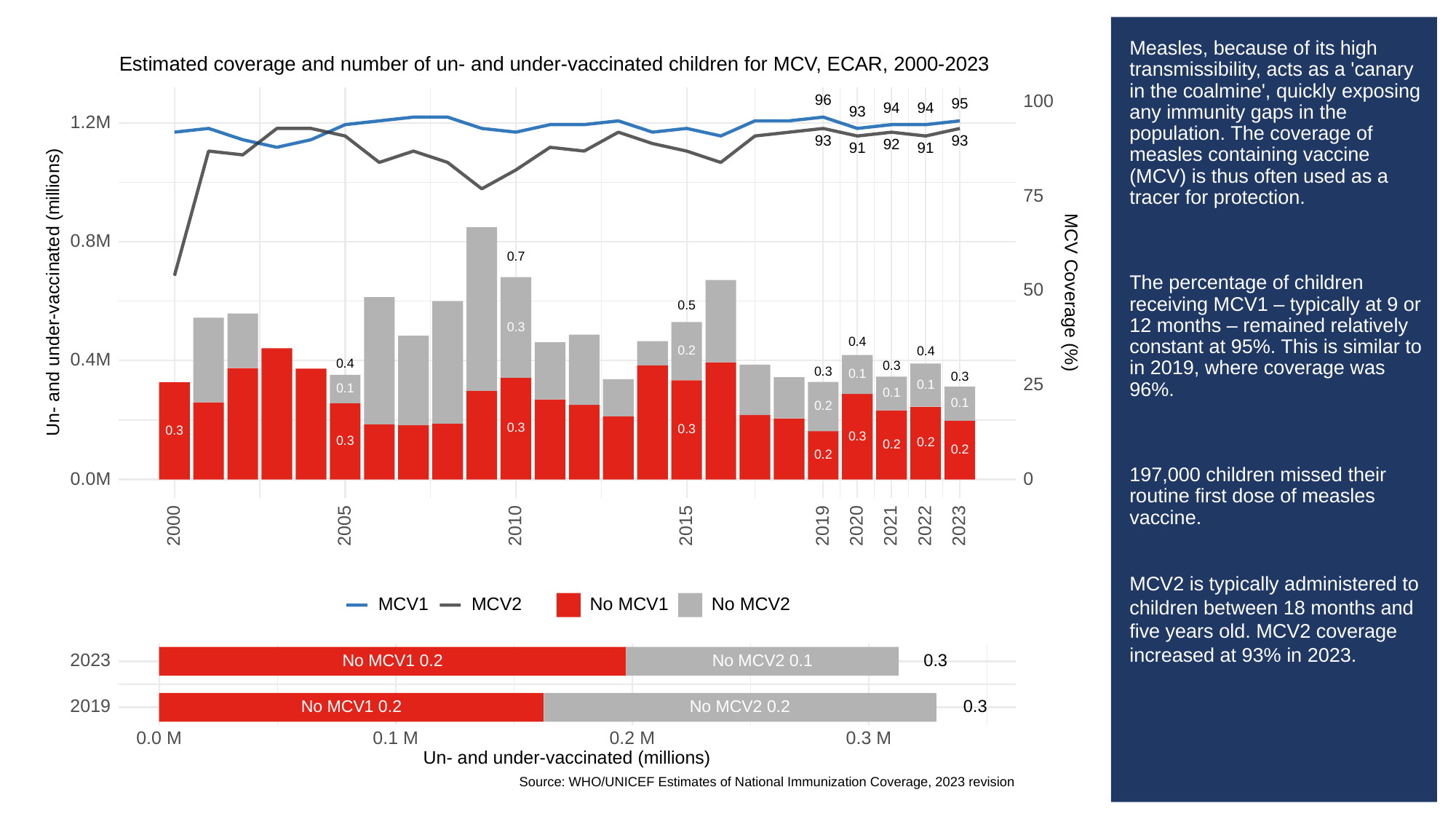

# Measles, because of its high transmissibility, acts as a 'canary in the coalmine', quickly exposing any immunity gaps in the population. The coverage of measles containing vaccine (MCV) is thus often used as a tracer for protection.

The percentage of children receiving MCV1 – typically at 9 or 12 months – remained relatively constant at 95%. This is similar to in 2019, where coverage was 96%.

197,000 children missed their routine first dose of measles vaccine.

MCV2 is typically administered to children between 18 months and five years old. MCV2 coverage increased at 93% in 2023.

Estimated coverage and number of un- and under-vaccinated children for MCV, ECAR, 2000-2023

100
96
95
94
94
93
1.2M

93
93
92
91
91

75

0.8M

0.7

50
Un- and under-vaccinated (millions)
MCV Coverage (%)

0.5

0.3

0.4

0.2
0.4

0.4M

0.4

0.3

0.3

0.1
0.3

25

0.1

0.1

0.1

0.1

0.2

0.3

0.3

0.3

0.3
0.3
0.2
0.2
0.2
0.2
0.0M
0

2023
2000
2005
2010
2015
2019
2020
2021
2022

MCV1
MCV2
No MCV1
No MCV2

2023
0.3
No MCV1 0.2
No MCV2 0.1

2019
0.3
No MCV1 0.2
No MCV2 0.2

0.3 M
0.0 M
0.1 M
0.2 M
Un- and under-vaccinated (millions)
Source: WHO/UNICEF Estimates of National Immunization Coverage, 2023 revision